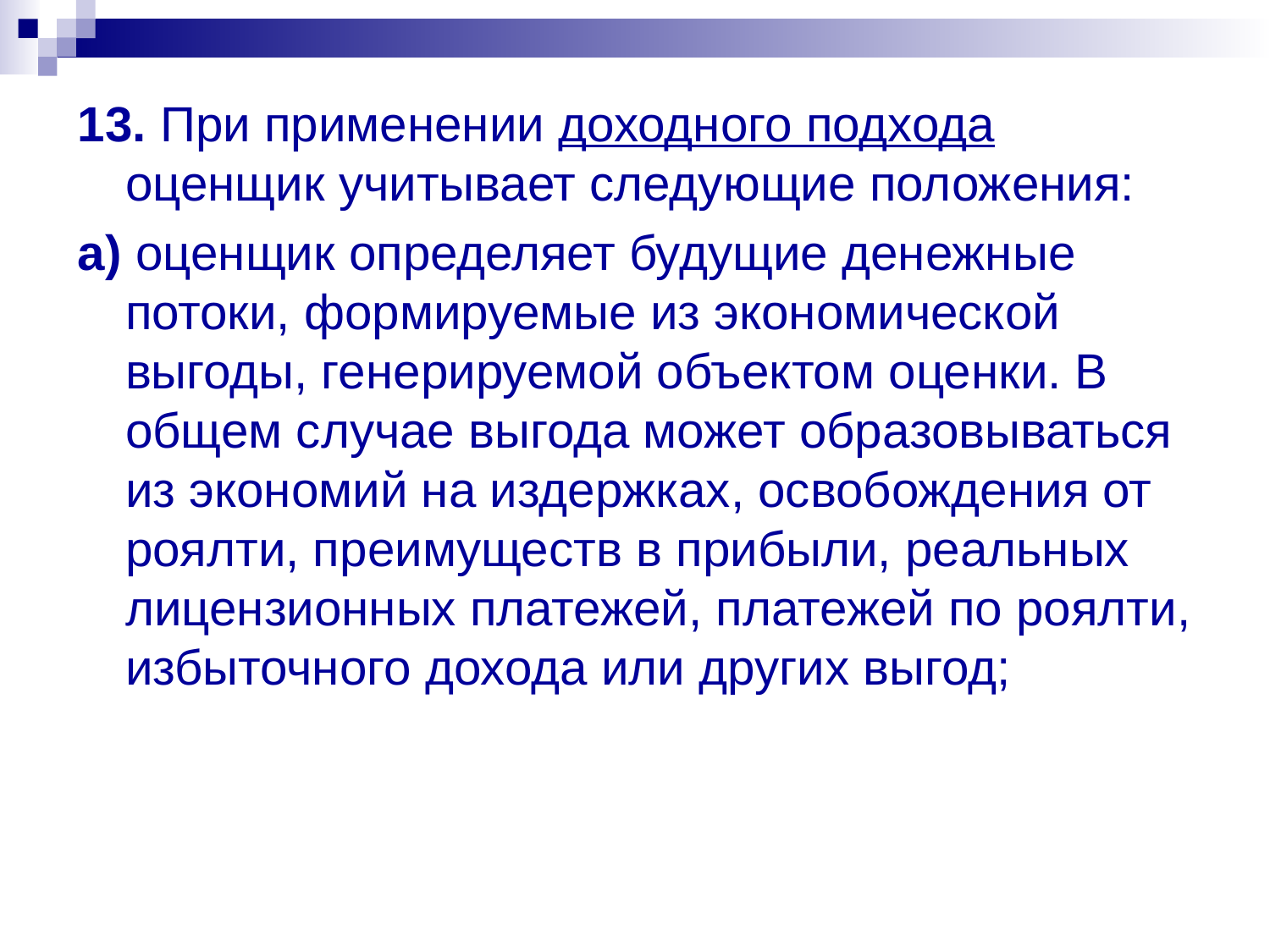

13. При применении доходного подхода оценщик учитывает следующие положения:
а) оценщик определяет будущие денежные потоки, формируемые из экономической выгоды, генерируемой объектом оценки. В общем случае выгода может образовываться из экономий на издержках, освобождения от роялти, преимуществ в прибыли, реальных лицензионных платежей, платежей по роялти, избыточного дохода или других выгод;